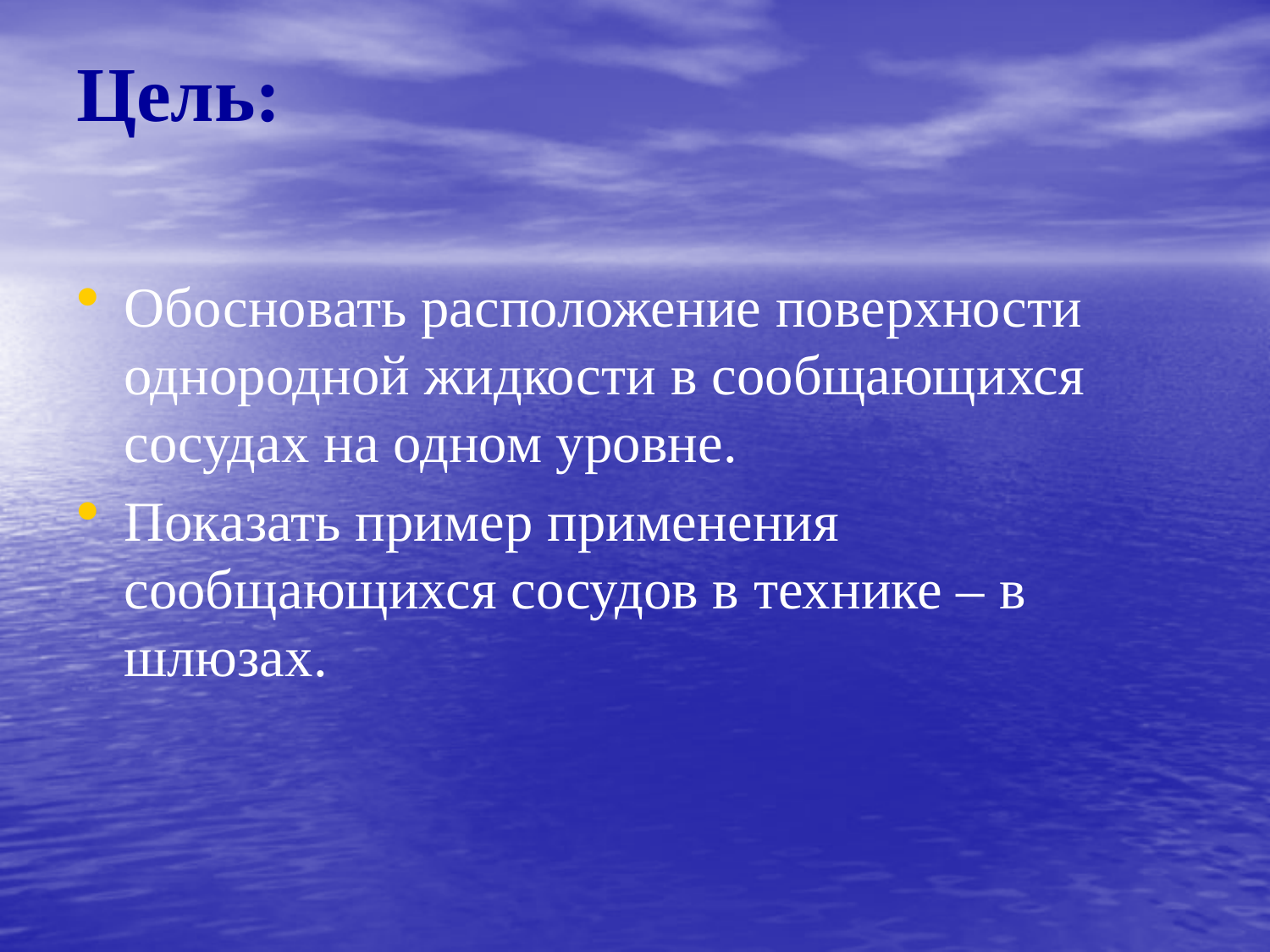

# Цель:
Обосновать расположение поверхности однородной жидкости в сообщающихся сосудах на одном уровне.
Показать пример применения сообщающихся сосудов в технике – в шлюзах.